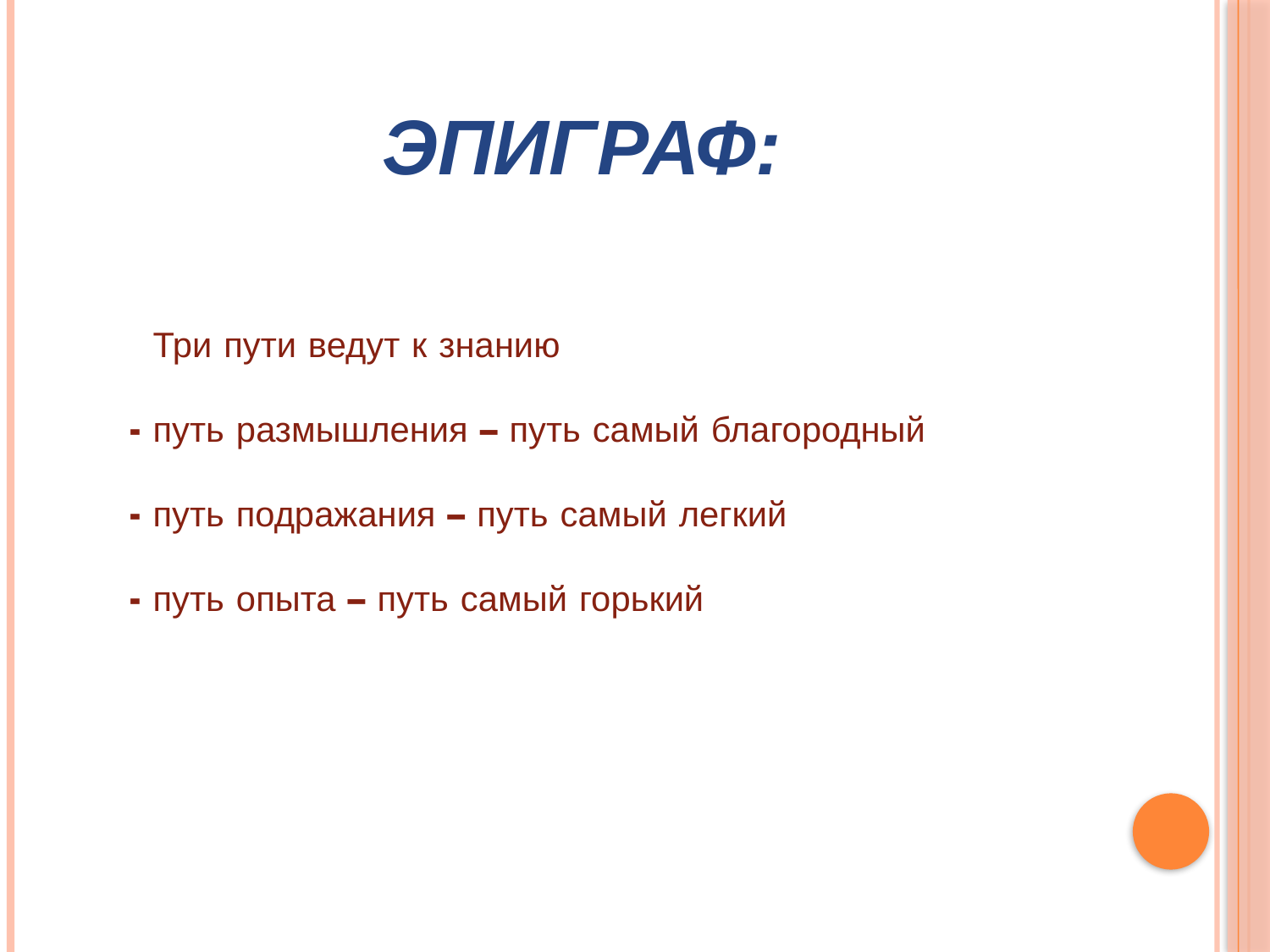

# Эпиграф:
   Три пути ведут к знанию

 - путь размышления – путь самый благородный

 - путь подражания – путь самый легкий

 - путь опыта – путь самый горький